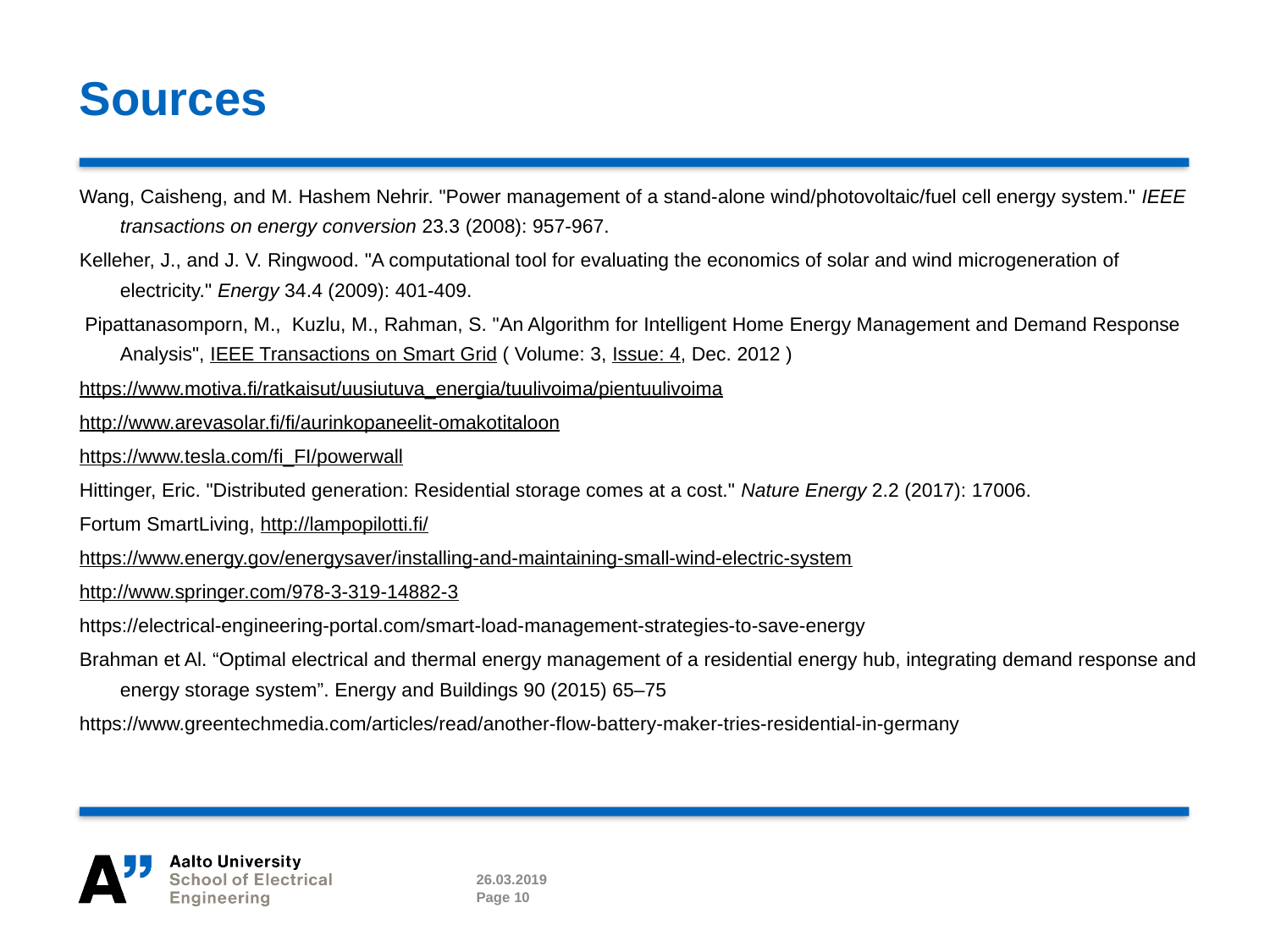

# Sources
Wang, Caisheng, and M. Hashem Nehrir. "Power management of a stand-alone wind/photovoltaic/fuel cell energy system." IEEE transactions on energy conversion 23.3 (2008): 957-967.
Kelleher, J., and J. V. Ringwood. "A computational tool for evaluating the economics of solar and wind microgeneration of electricity." Energy 34.4 (2009): 401-409.
 Pipattanasomporn, M.,  Kuzlu, M., Rahman, S. "An Algorithm for Intelligent Home Energy Management and Demand Response Analysis", IEEE Transactions on Smart Grid ( Volume: 3, Issue: 4, Dec. 2012 )
https://www.motiva.fi/ratkaisut/uusiutuva_energia/tuulivoima/pientuulivoima
http://www.arevasolar.fi/fi/aurinkopaneelit-omakotitaloon
https://www.tesla.com/fi_FI/powerwall
Hittinger, Eric. "Distributed generation: Residential storage comes at a cost." Nature Energy 2.2 (2017): 17006.
Fortum SmartLiving, http://lampopilotti.fi/
https://www.energy.gov/energysaver/installing-and-maintaining-small-wind-electric-system
http://www.springer.com/978-3-319-14882-3
https://electrical-engineering-portal.com/smart-load-management-strategies-to-save-energy
Brahman et Al. “Optimal electrical and thermal energy management of a residential energy hub, integrating demand response and energy storage system”. Energy and Buildings 90 (2015) 65–75
https://www.greentechmedia.com/articles/read/another-flow-battery-maker-tries-residential-in-germany

26.03.2019

Page 10